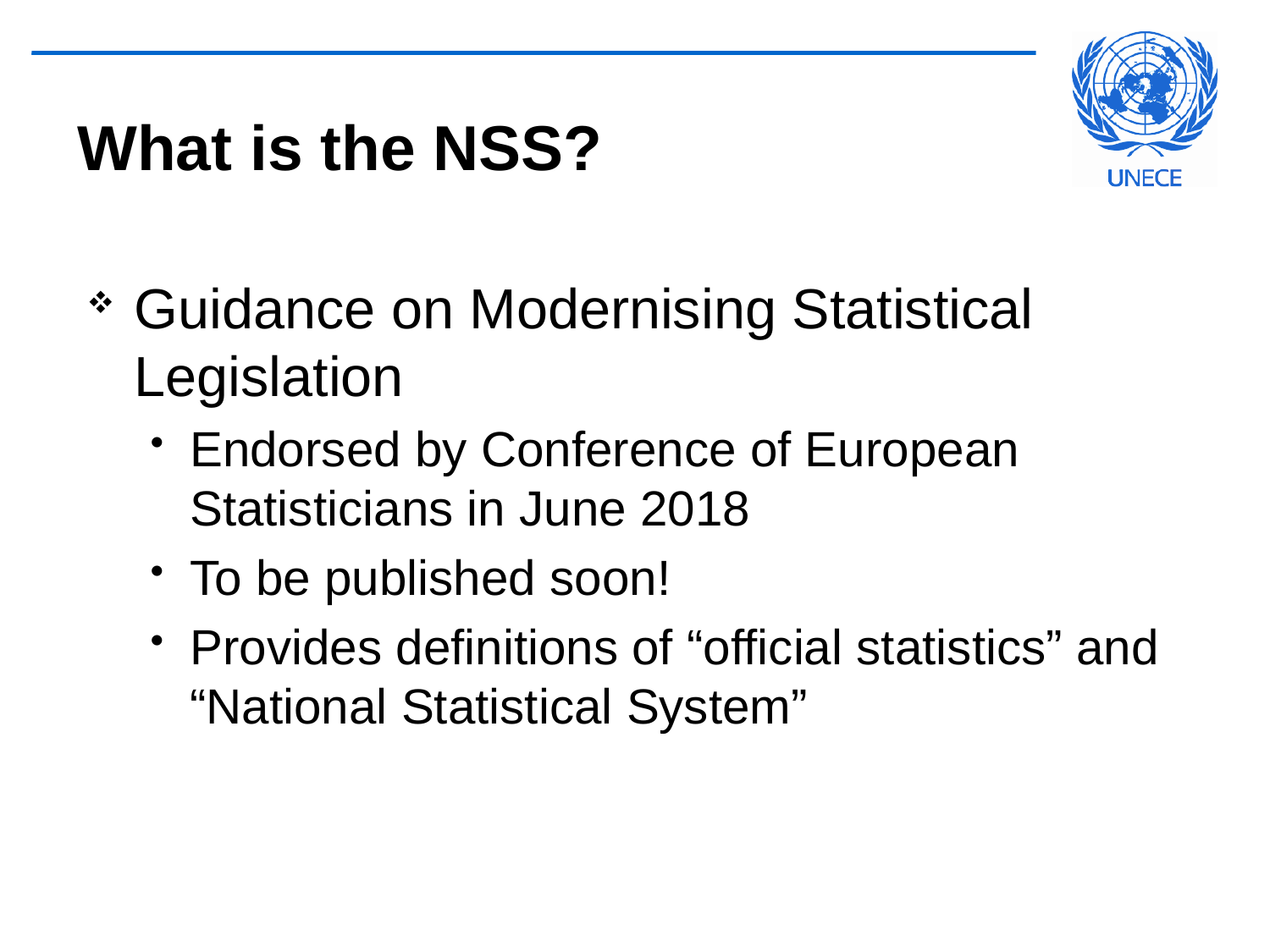

# What is the NSS?
Guidance on Modernising Statistical Legislation
Endorsed by Conference of European Statisticians in June 2018
To be published soon!
Provides definitions of “official statistics” and “National Statistical System”